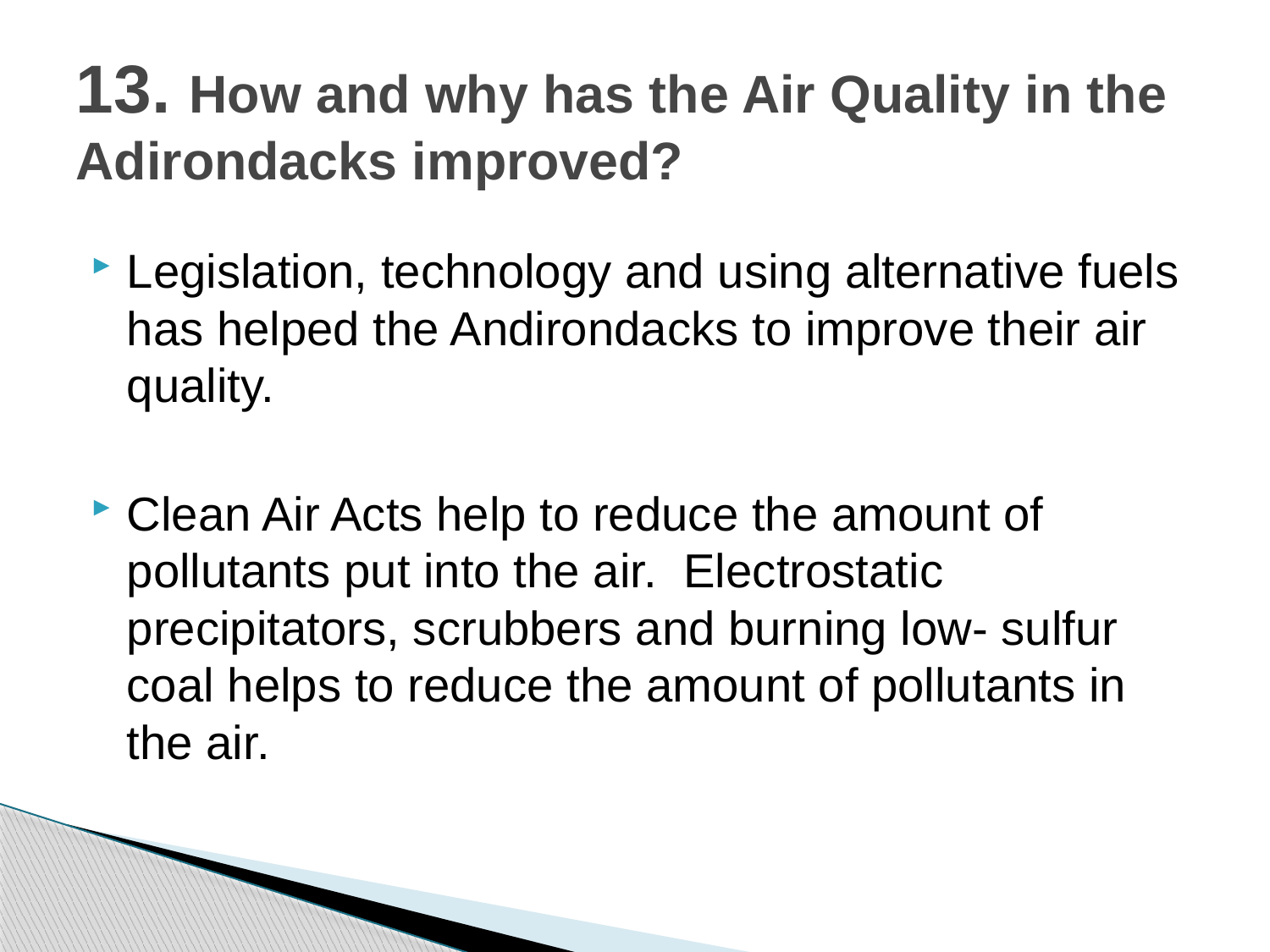

# 13. How and why has the Air Quality in the Adirondacks improved?
Legislation, technology and using alternative fuels has helped the Andirondacks to improve their air quality.

Clean Air Acts help to reduce the amount of pollutants put into the air.  Electrostatic precipitators, scrubbers and burning low- sulfur coal helps to reduce the amount of pollutants in the air.